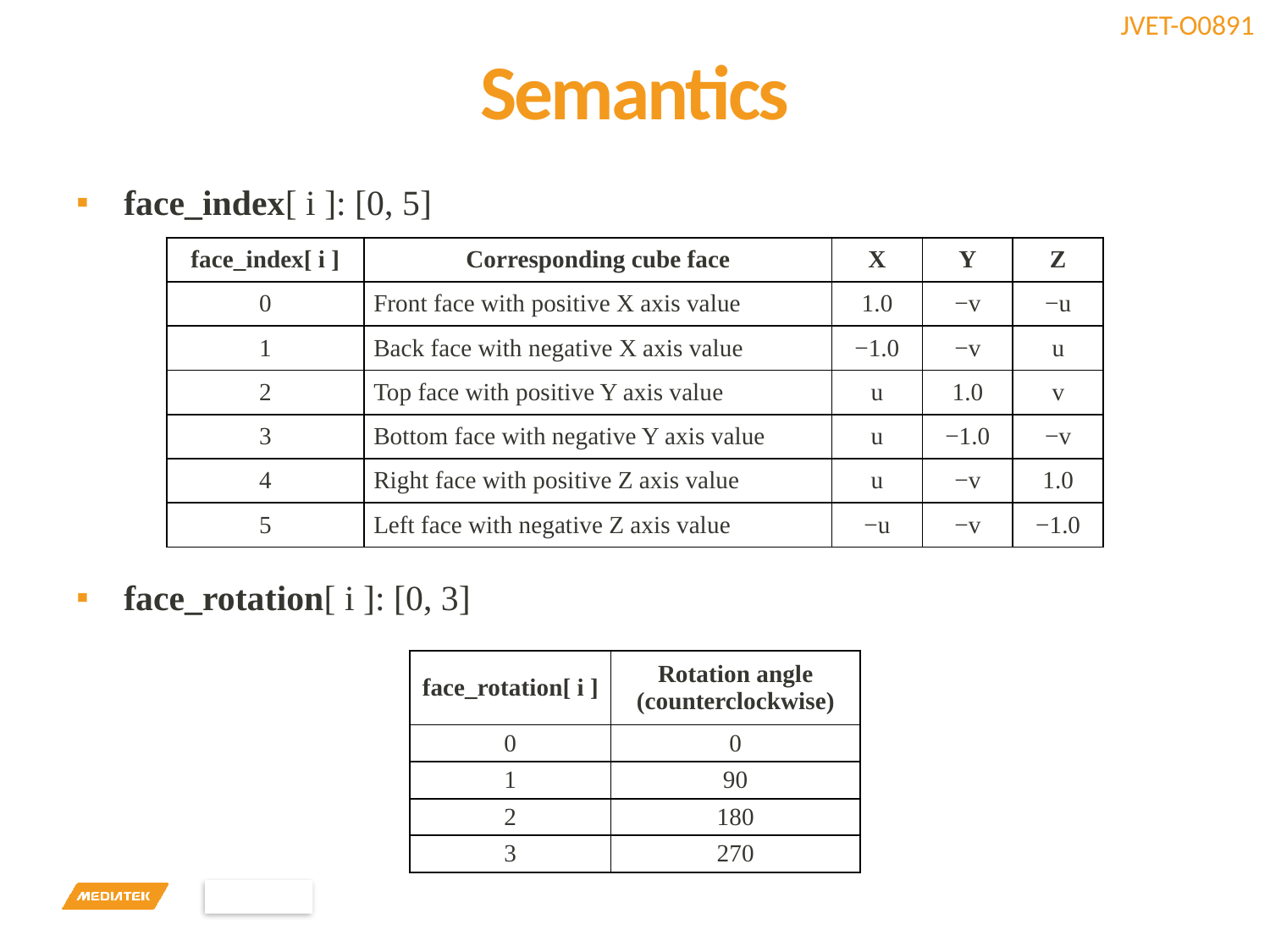

# Semantics
face_index[ i ]: [0, 5]

face_rotation[ i ]: [0, 3]
| face\_index[ i ] | Corresponding cube face | X | Y | Z |
| --- | --- | --- | --- | --- |
| 0 | Front face with positive X axis value | 1.0 | −v | −u |
| 1 | Back face with negative X axis value | −1.0 | −v | u |
| 2 | Top face with positive Y axis value | u | 1.0 | v |
| 3 | Bottom face with negative Y axis value | u | −1.0 | −v |
| 4 | Right face with positive Z axis value | u | −v | 1.0 |
| 5 | Left face with negative Z axis value | −u | −v | −1.0 |
| face\_rotation[ i ] | Rotation angle (counterclockwise) |
| --- | --- |
| 0 | 0 |
| 1 | 90 |
| 2 | 180 |
| 3 | 270 |